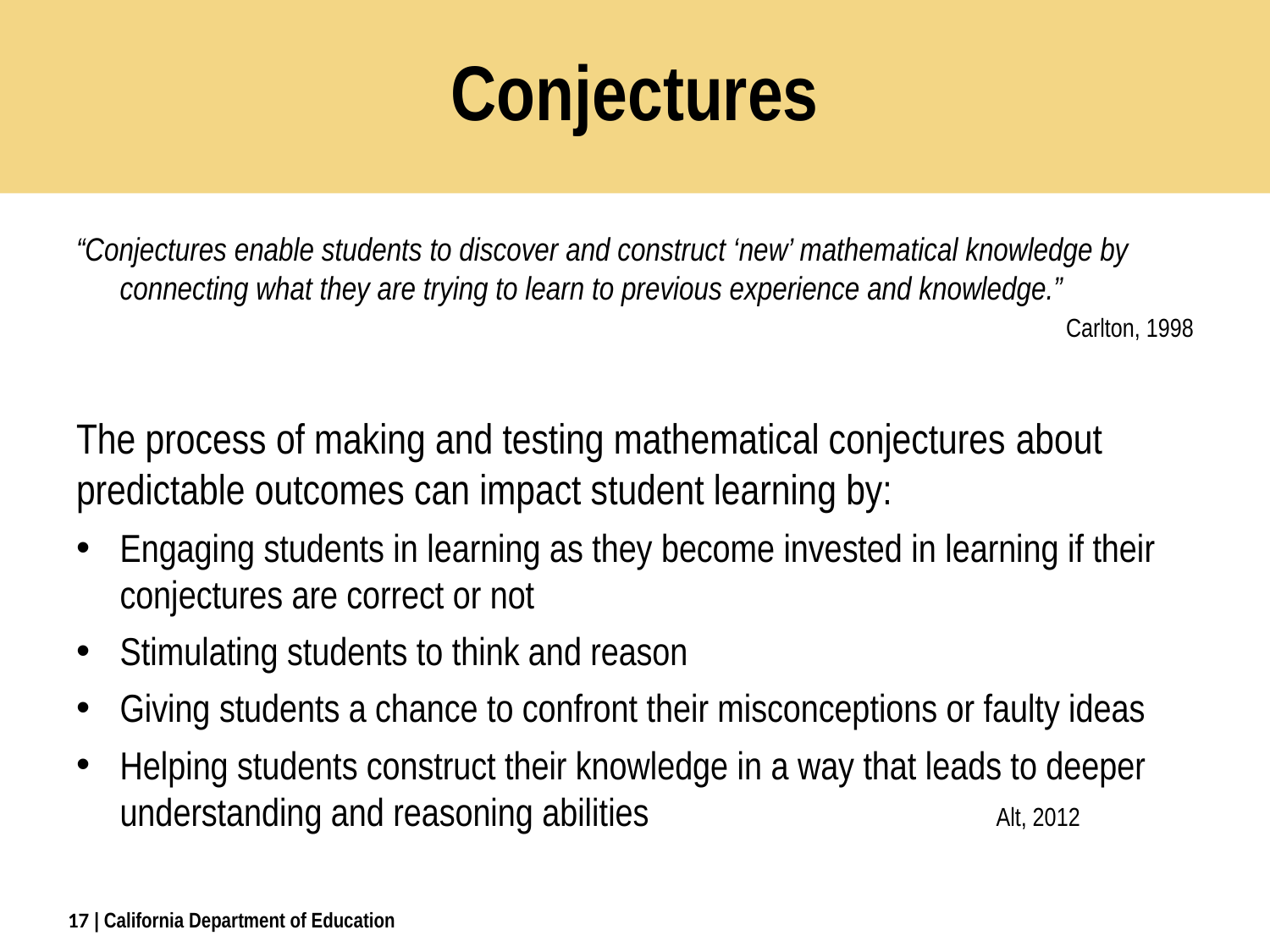

# Conjectures
“Conjectures enable students to discover and construct ‘new’ mathematical knowledge by connecting what they are trying to learn to previous experience and knowledge.”
                                                           Carlton, 1998

The process of making and testing mathematical conjectures about predictable outcomes can impact student learning by:
Engaging students in learning as they become invested in learning if their conjectures are correct or not
Stimulating students to think and reason
Giving students a chance to confront their misconceptions or faulty ideas
Helping students construct their knowledge in a way that leads to deeper understanding and reasoning abilities                                      															Alt, 2012
17
| California Department of Education